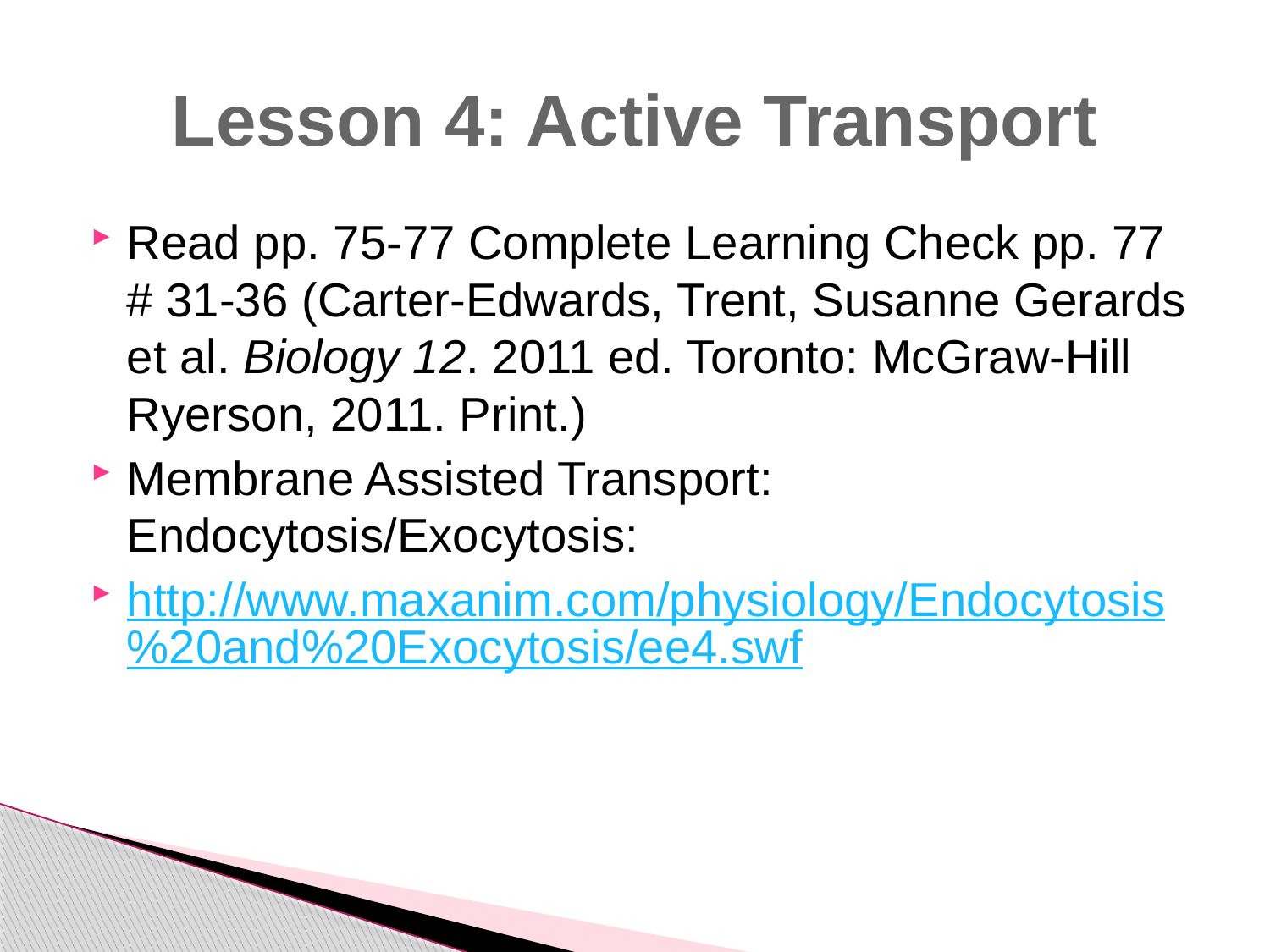

# Lesson 4: Active Transport
Read pp. 75-77 Complete Learning Check pp. 77 # 31-36 (Carter-Edwards, Trent, Susanne Gerards et al. Biology 12. 2011 ed. Toronto: McGraw-Hill Ryerson, 2011. Print.)
Membrane Assisted Transport: Endocytosis/Exocytosis:
http://www.maxanim.com/physiology/Endocytosis%20and%20Exocytosis/ee4.swf